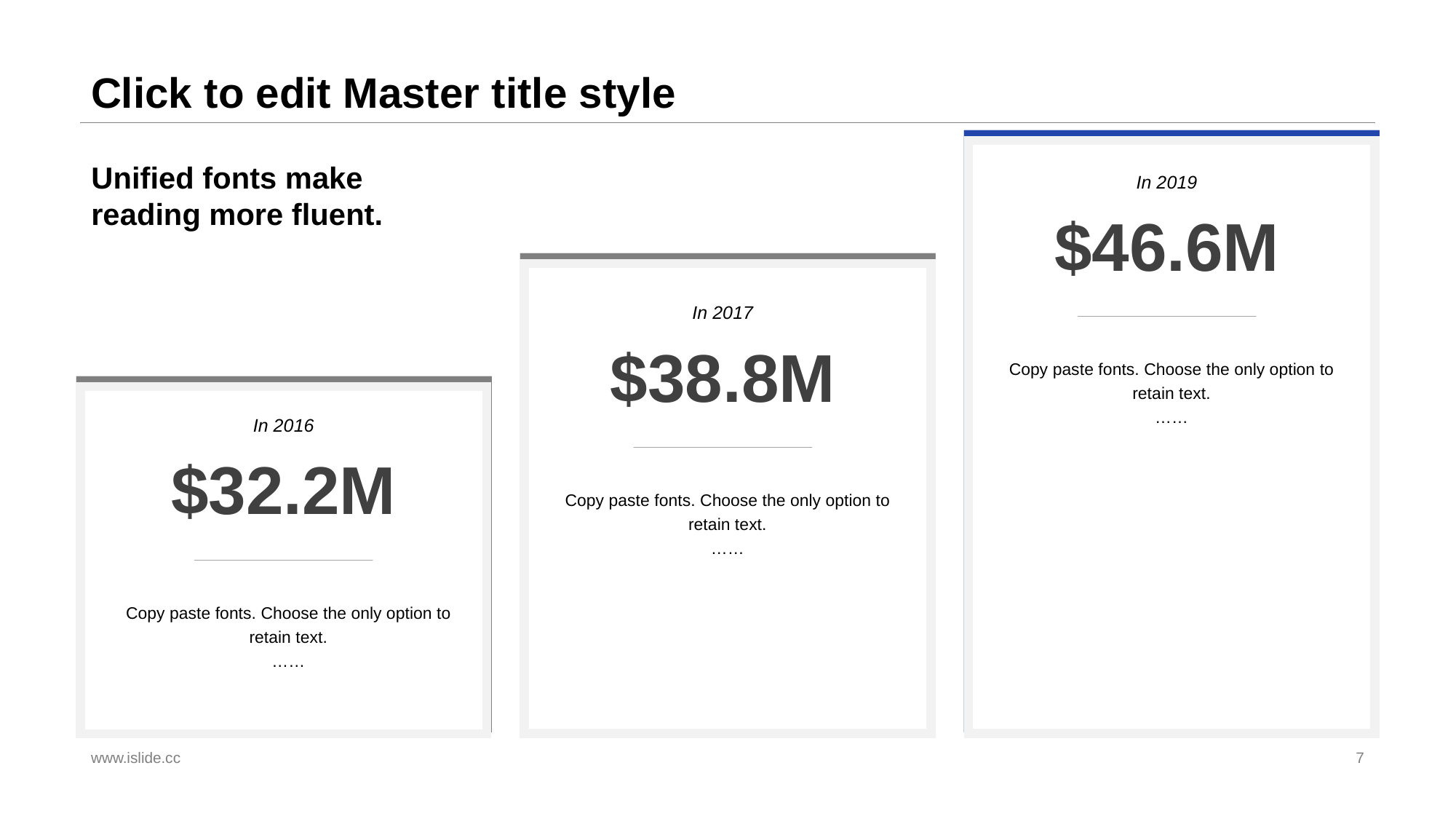

# Click to edit Master title style
Unified fonts make
reading more fluent.

In 2019
$46.6m
Copy paste fonts. Choose the only option to retain text.
……

In 2017
$38.8m
Copy paste fonts. Choose the only option to retain text.
……

In 2016
$32.2m
Copy paste fonts. Choose the only option to retain text.
……
www.islide.cc
7